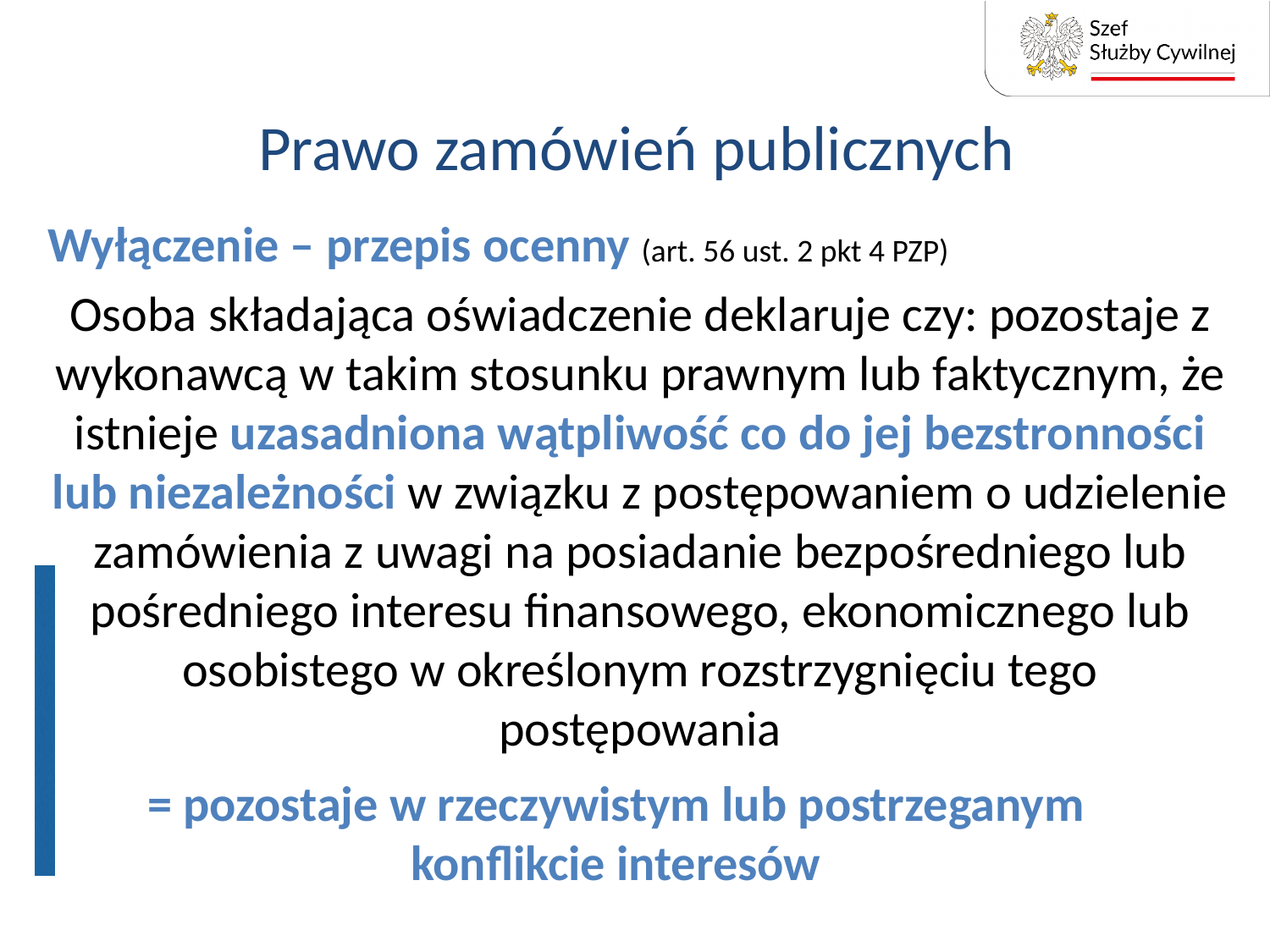

# Prawo zamówień publicznych
Wyłączenie – przepis ocenny (art. 56 ust. 2 pkt 4 PZP)
Osoba składająca oświadczenie deklaruje czy: pozostaje z wykonawcą w takim stosunku prawnym lub faktycznym, że istnieje uzasadniona wątpliwość co do jej bezstronności lub niezależności w związku z postępowaniem o udzielenie zamówienia z uwagi na posiadanie bezpośredniego lub pośredniego interesu finansowego, ekonomicznego lub osobistego w określonym rozstrzygnięciu tego postępowania

= pozostaje w rzeczywistym lub postrzeganym
konflikcie interesów